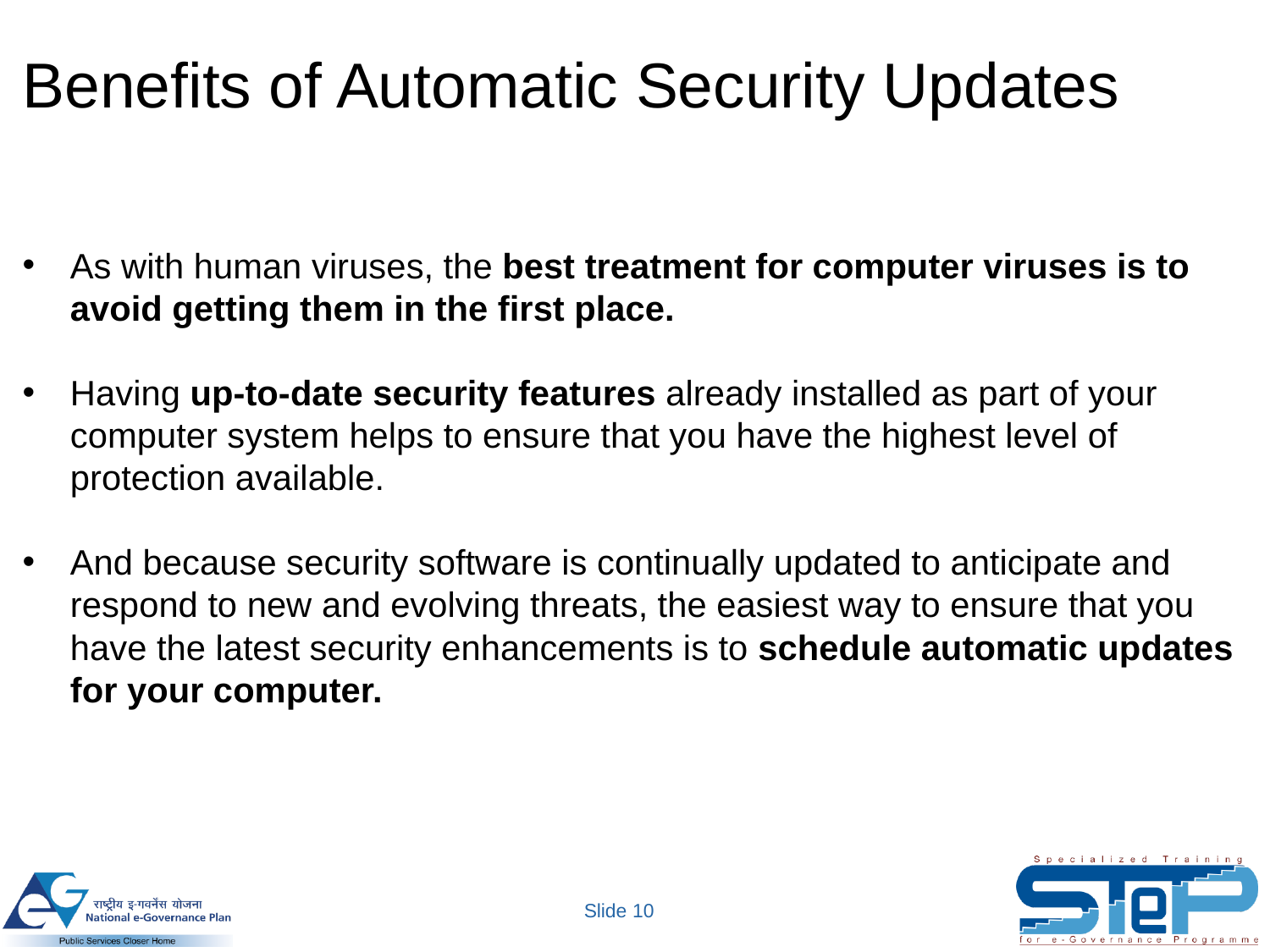

Benefits of Automatic Security Updates
As with human viruses, the best treatment for computer viruses is to avoid getting them in the first place.

Having up-to-date security features already installed as part of your computer system helps to ensure that you have the highest level of protection available.

And because security software is continually updated to anticipate and respond to new and evolving threats, the easiest way to ensure that you have the latest security enhancements is to schedule automatic updates for your computer.